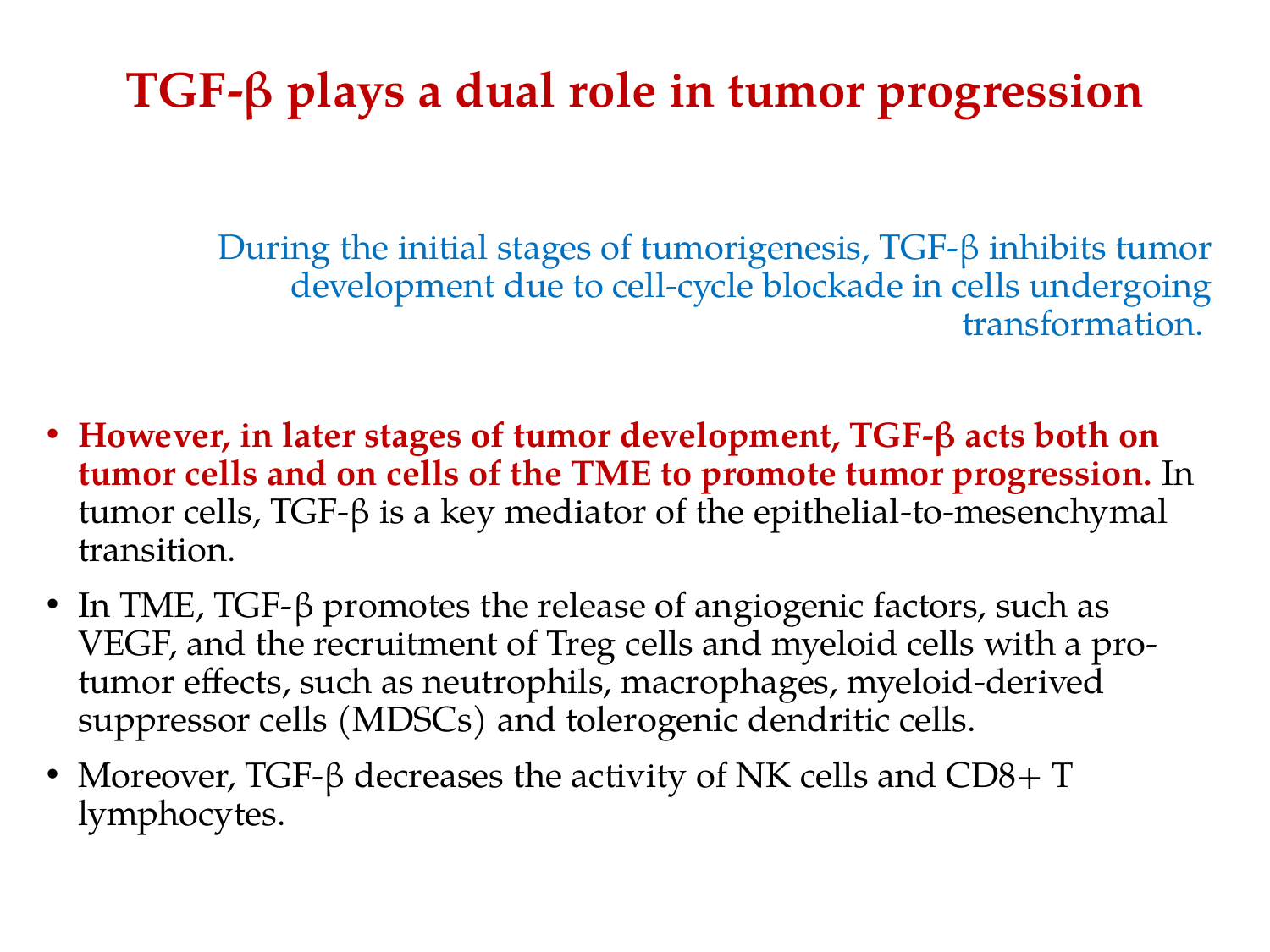

# TGF-β plays a dual role in tumor progression
During the initial stages of tumorigenesis, TGF-β inhibits tumor development due to cell-cycle blockade in cells undergoing transformation.

However, in later stages of tumor development, TGF-β acts both on tumor cells and on cells of the TME to promote tumor progression. In tumor cells, TGF-β is a key mediator of the epithelial-to-mesenchymal transition.
In TME, TGF-β promotes the release of angiogenic factors, such as VEGF, and the recruitment of Treg cells and myeloid cells with a pro-tumor effects, such as neutrophils, macrophages, myeloid-derived suppressor cells (MDSCs) and tolerogenic dendritic cells.
Moreover, TGF-β decreases the activity of NK cells and CD8+ T lymphocytes.